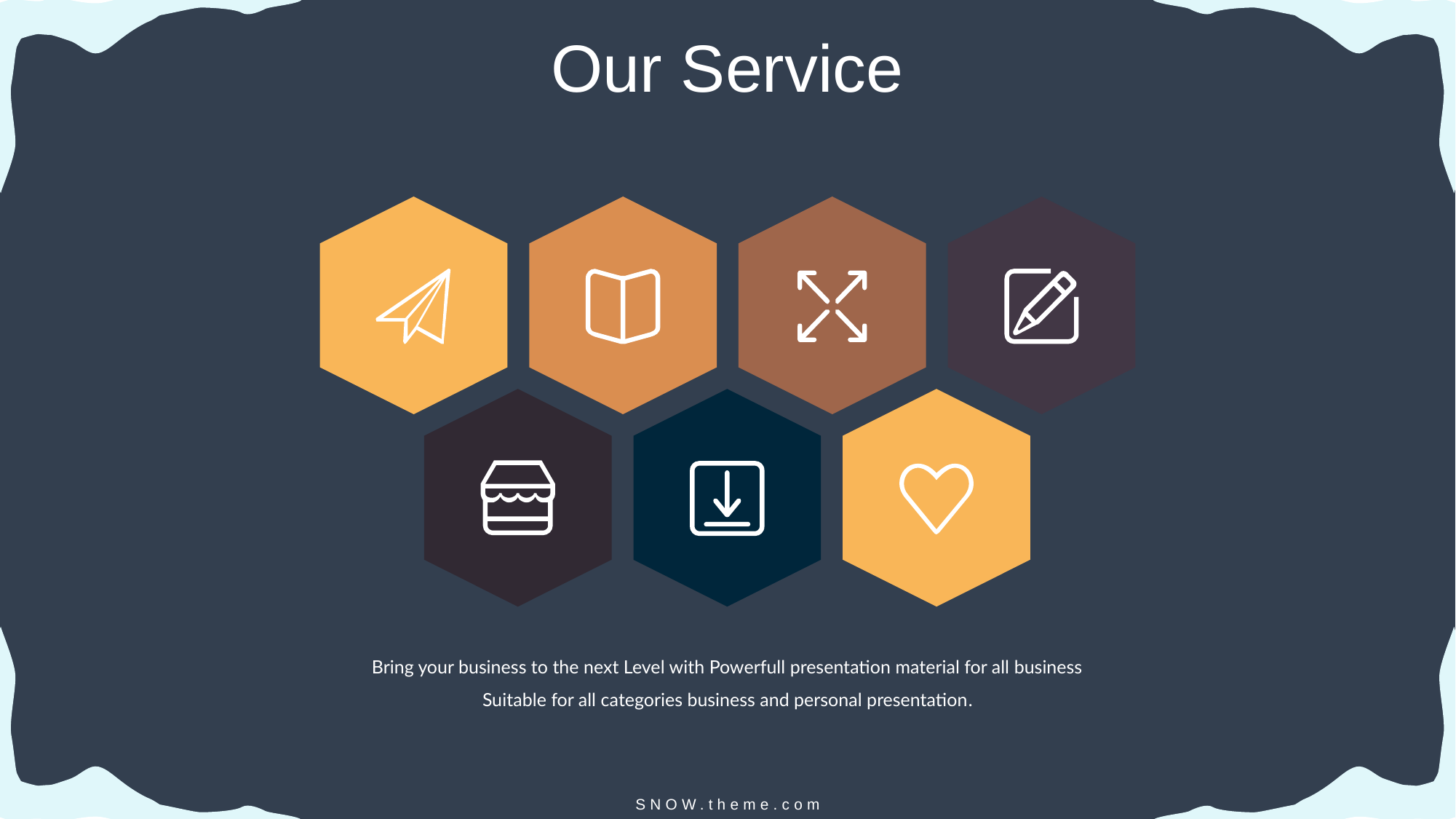

Our Service

Bring your business to the next Level with Powerfull presentation material for all business Suitable for all categories business and personal presentation.